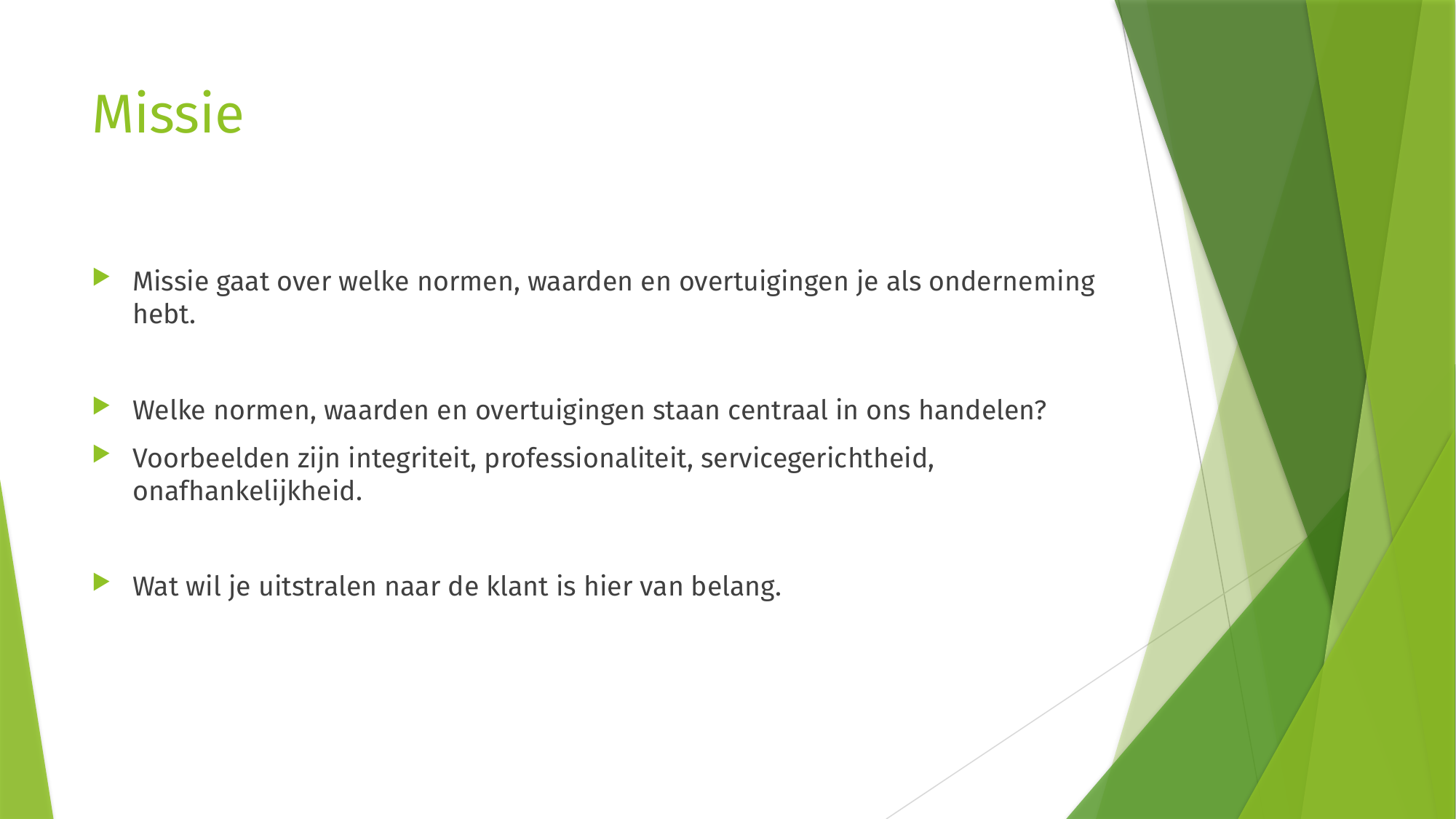

# Missie
Missie gaat over welke normen, waarden en overtuigingen je als onderneming hebt.

Welke normen, waarden en overtuigingen staan centraal in ons handelen?
Voorbeelden zijn integriteit, professionaliteit, servicegerichtheid, onafhankelijkheid.

Wat wil je uitstralen naar de klant is hier van belang.